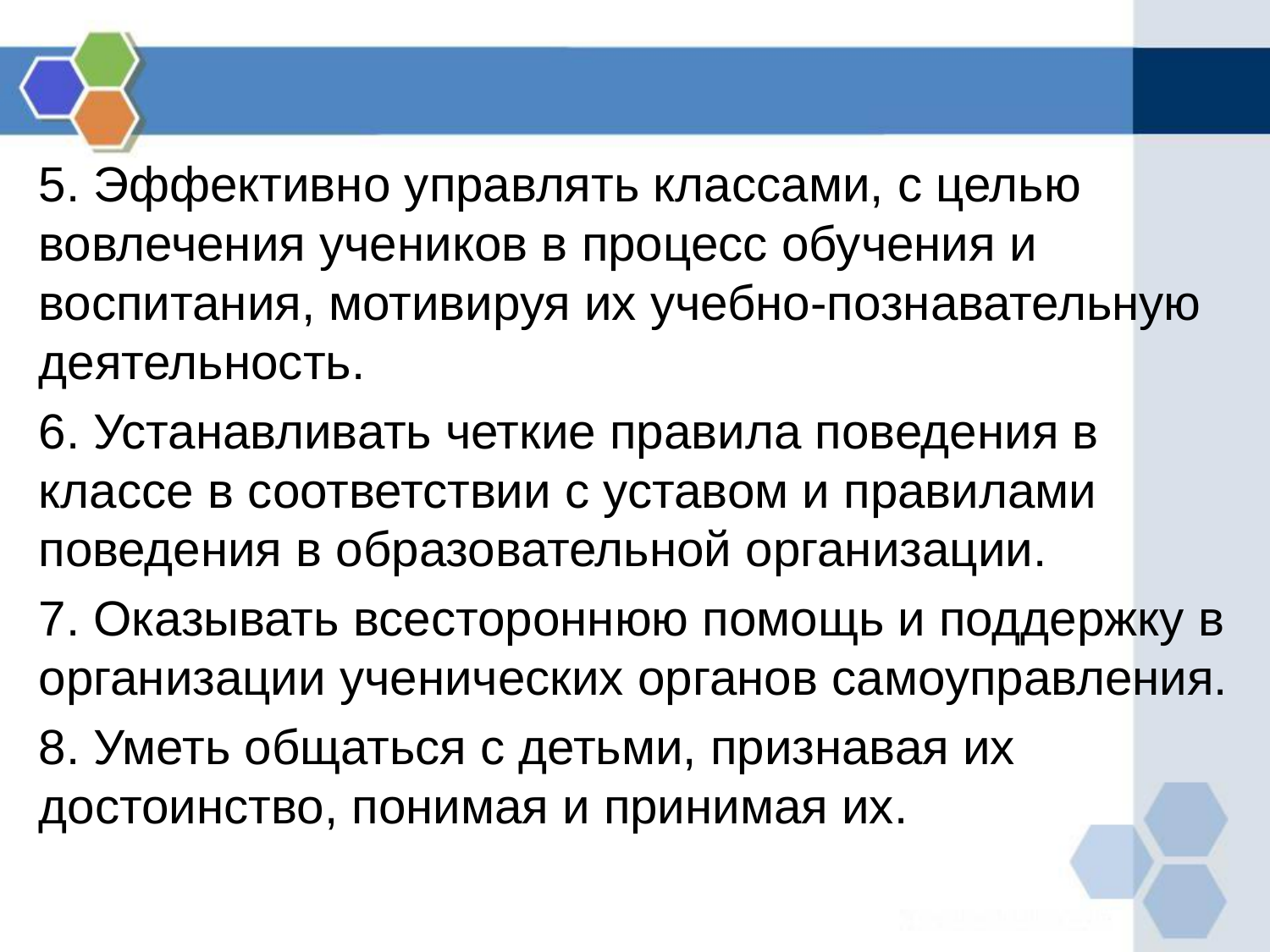

5. Эффективно управлять классами, с целью вовлечения учеников в процесс обучения и воспитания, мотивируя их учебно-познавательную деятельность.
6. Устанавливать четкие правила поведения в классе в соответствии с уставом и правилами поведения в образовательной организации.
7. Оказывать всестороннюю помощь и поддержку в организации ученических органов самоуправления.
8. Уметь общаться с детьми, признавая их достоинство, понимая и принимая их.